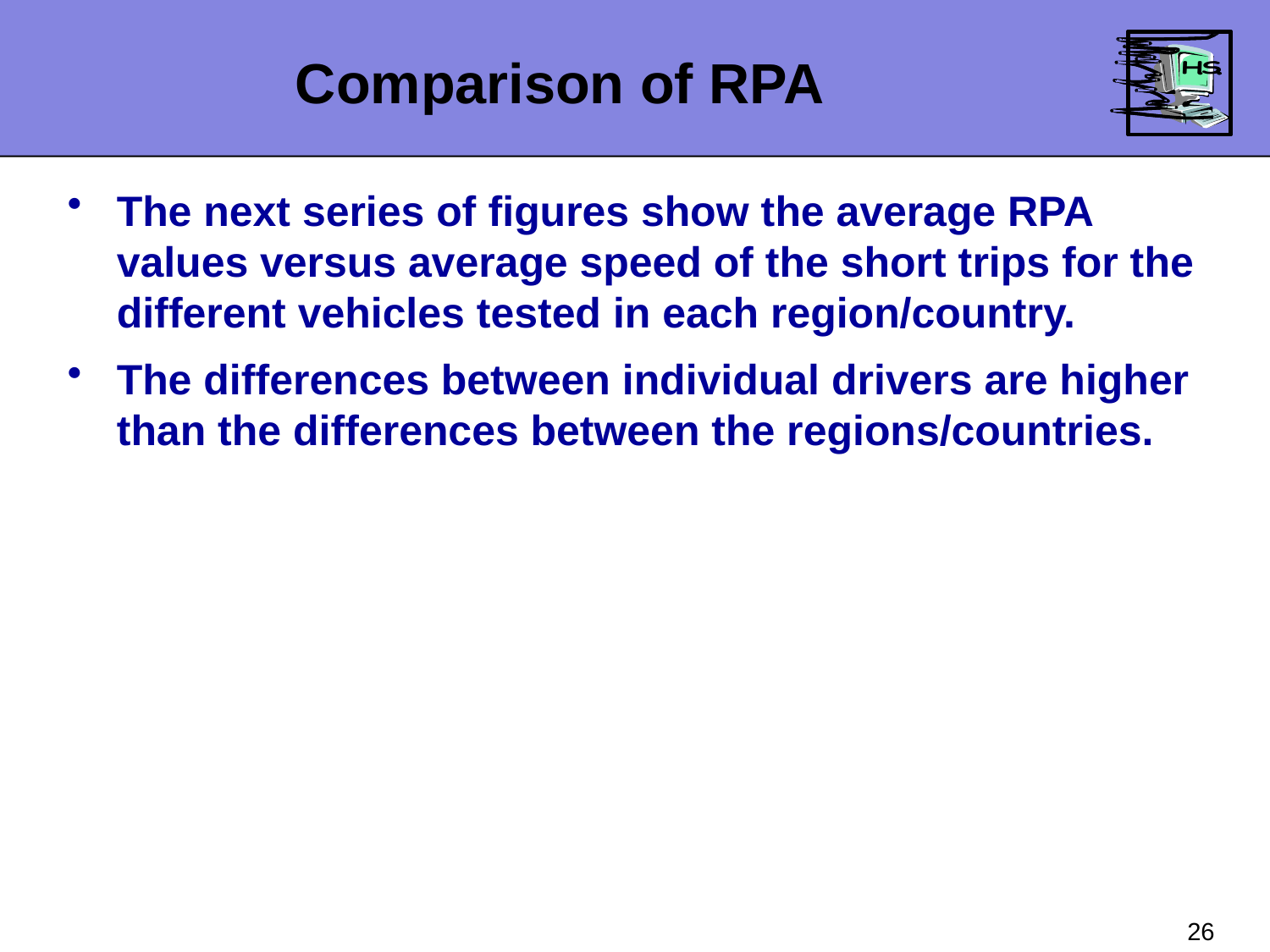

Comparison of RPA
The next series of figures show the average RPA values versus average speed of the short trips for the different vehicles tested in each region/country.
The differences between individual drivers are higher than the differences between the regions/countries.

26